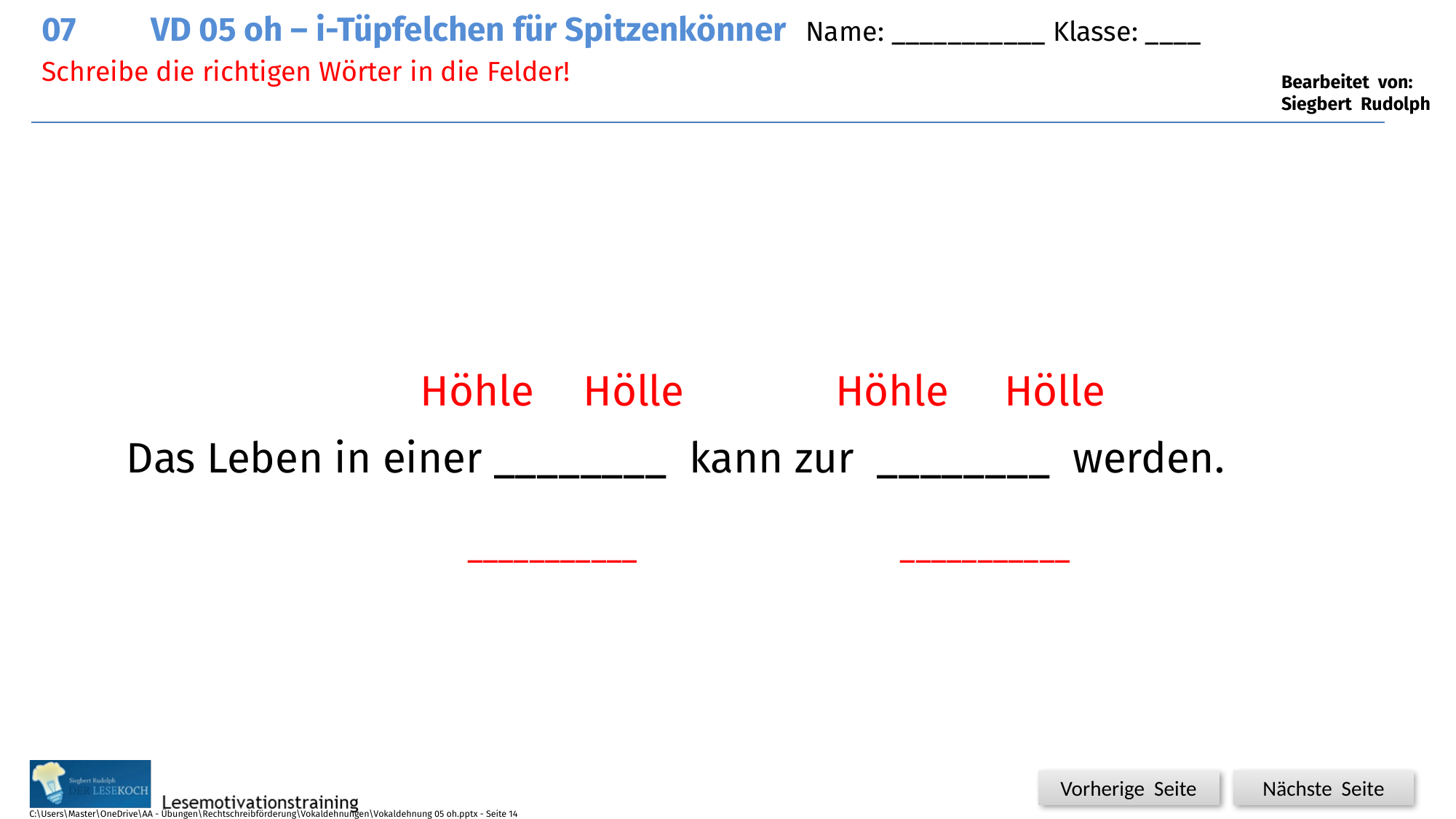

07	VD 05 oh – i-Tüpfelchen für Spitzenkönner	Name: ___________ Klasse: ____
Schreibe die richtigen Wörter in die Felder!
Höhle
Hölle
Höhle
Hölle
Das Leben in einer ________  kann zur  ________  werden.
___________
___________
C:\Users\Master\OneDrive\AA - Übungen\Rechtschreibförderung\Vokaldehnungen\Vokaldehnung 05 oh.pptx - Seite 14